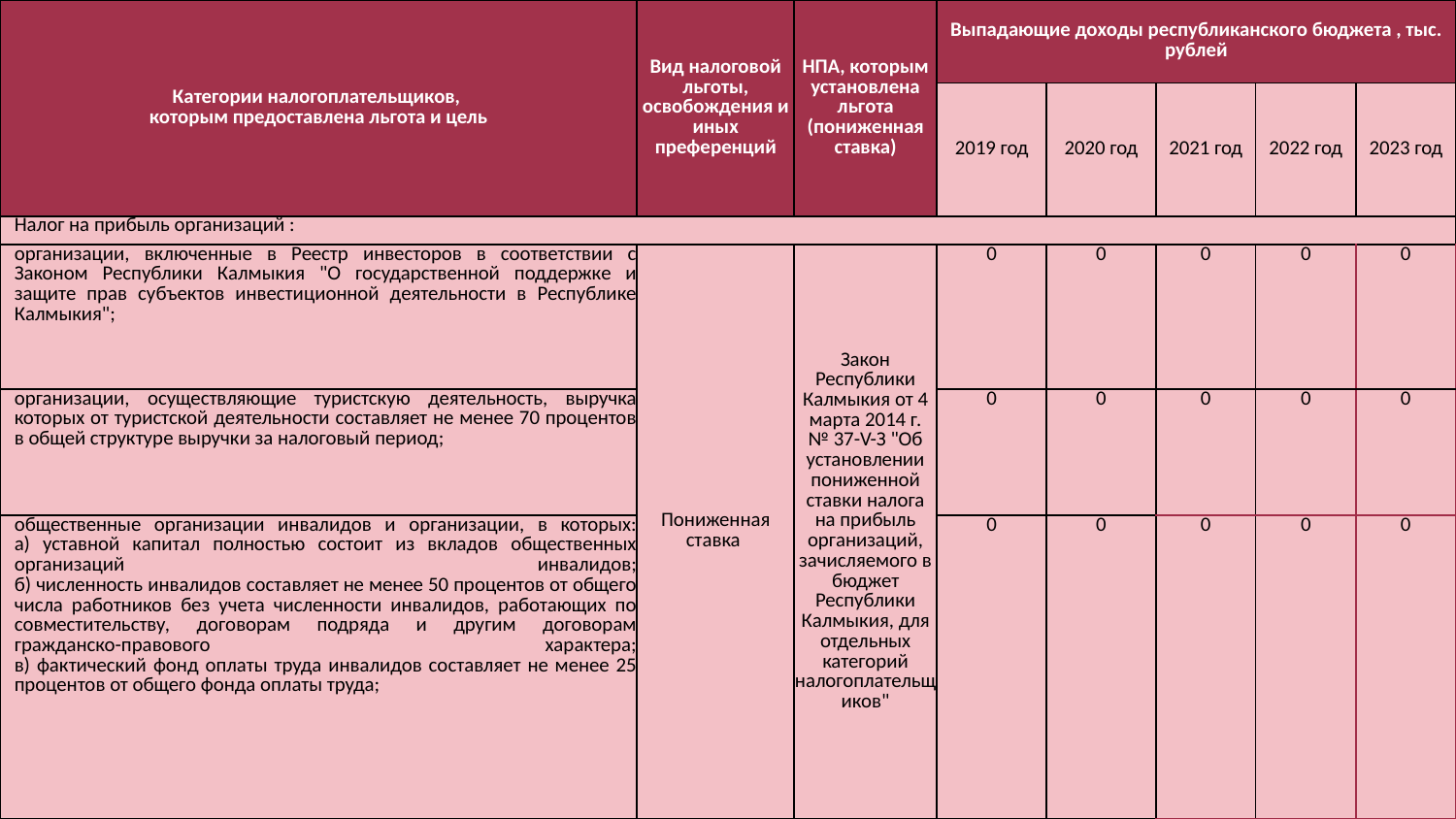

| Категории налогоплательщиков, которым предоставлена льгота и цель | Вид налоговой льготы, освобождения и иных преференций | НПА, которым установлена льгота (пониженная ставка) | Выпадающие доходы республиканского бюджета , тыс. рублей |  |  |  |  |
| --- | --- | --- | --- | --- | --- | --- | --- |
|  |  |  | 2019 год | 2020 год | 2021 год | 2022 год | 2023 год |
| Налог на прибыль организаций : |  |  |  |  |  |  |  |
| организации, включенные в Реестр инвесторов в соответствии с Законом Республики Калмыкия "О государственной поддержке и защите прав субъектов инвестиционной деятельности в Республике Калмыкия"; | Пониженная ставка | Закон Республики Калмыкия от 4 марта 2014 г. № 37-V-З "Об установлении пониженной ставки налога на прибыль организаций, зачисляемого в бюджет Республики Калмыкия, для отдельных категорий налогоплательщиков" | 0 | 0 | 0 | 0 | 0 |
| организации, осуществляющие туристскую деятельность, выручка которых от туристской деятельности составляет не менее 70 процентов в общей структуре выручки за налоговый период; |  |  | 0 | 0 | 0 | 0 | 0 |
| общественные организации инвалидов и организации, в которых: а) уставной капитал полностью состоит из вкладов общественных организаций инвалидов; б) численность инвалидов составляет не менее 50 процентов от общего числа работников без учета численности инвалидов, работающих по совместительству, договорам подряда и другим договорам гражданско-правового характера; в) фактический фонд оплаты труда инвалидов составляет не менее 25 процентов от общего фонда оплаты труда; |  |  | 0 | 0 | 0 | 0 | 0 |
34